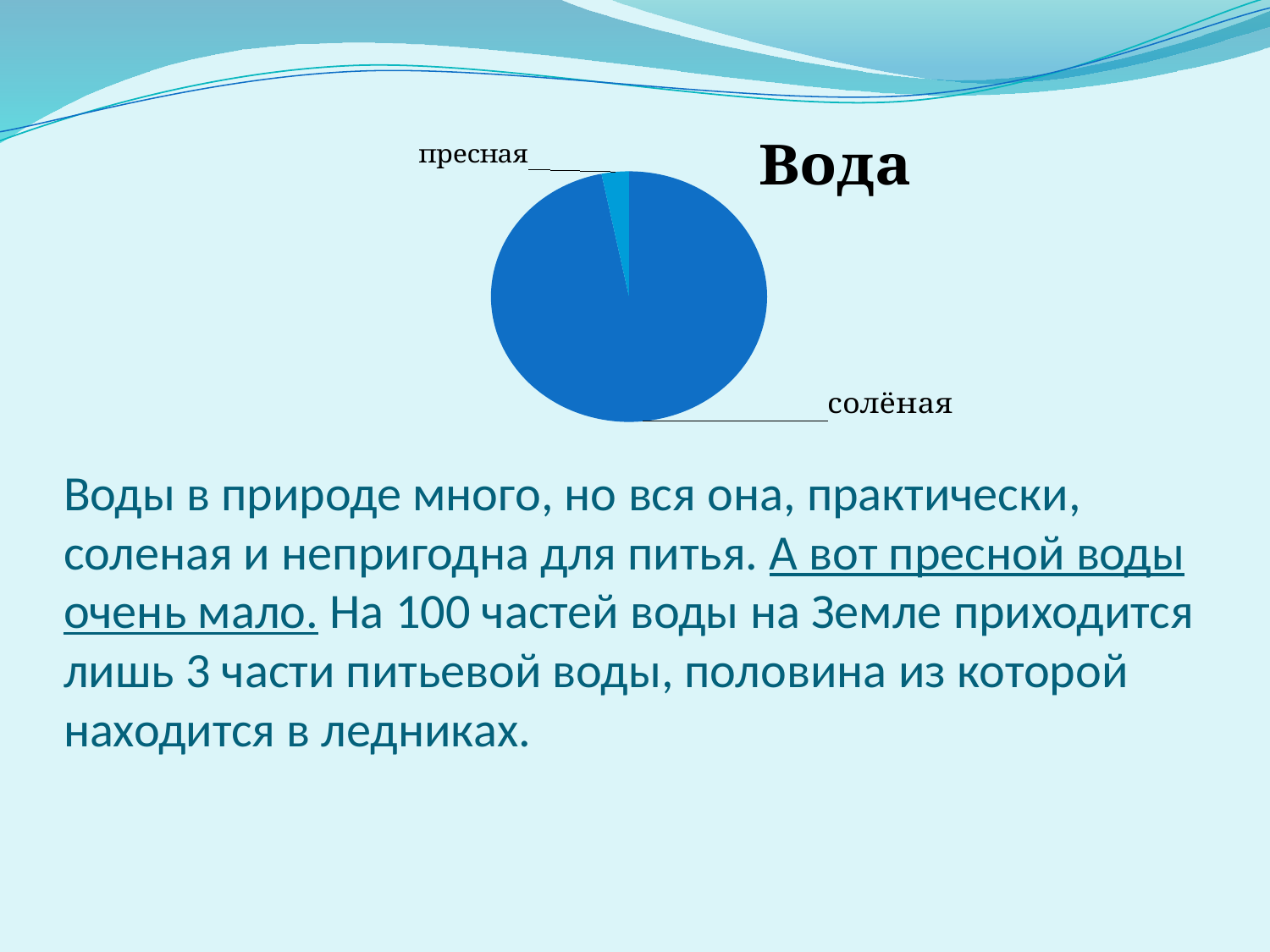

# Воды в природе много, но вся она, практически, соленая и непригодна для питья. А вот пресной воды очень мало. На 100 частей воды на Земле приходится лишь 3 части питьевой воды, половина из которой находится в ледниках.

### Chart: Вода

| Category | Продажи |
|---|---|
| Кв. 1 | 97.0 |
| Кв. 2 | 3.2 |